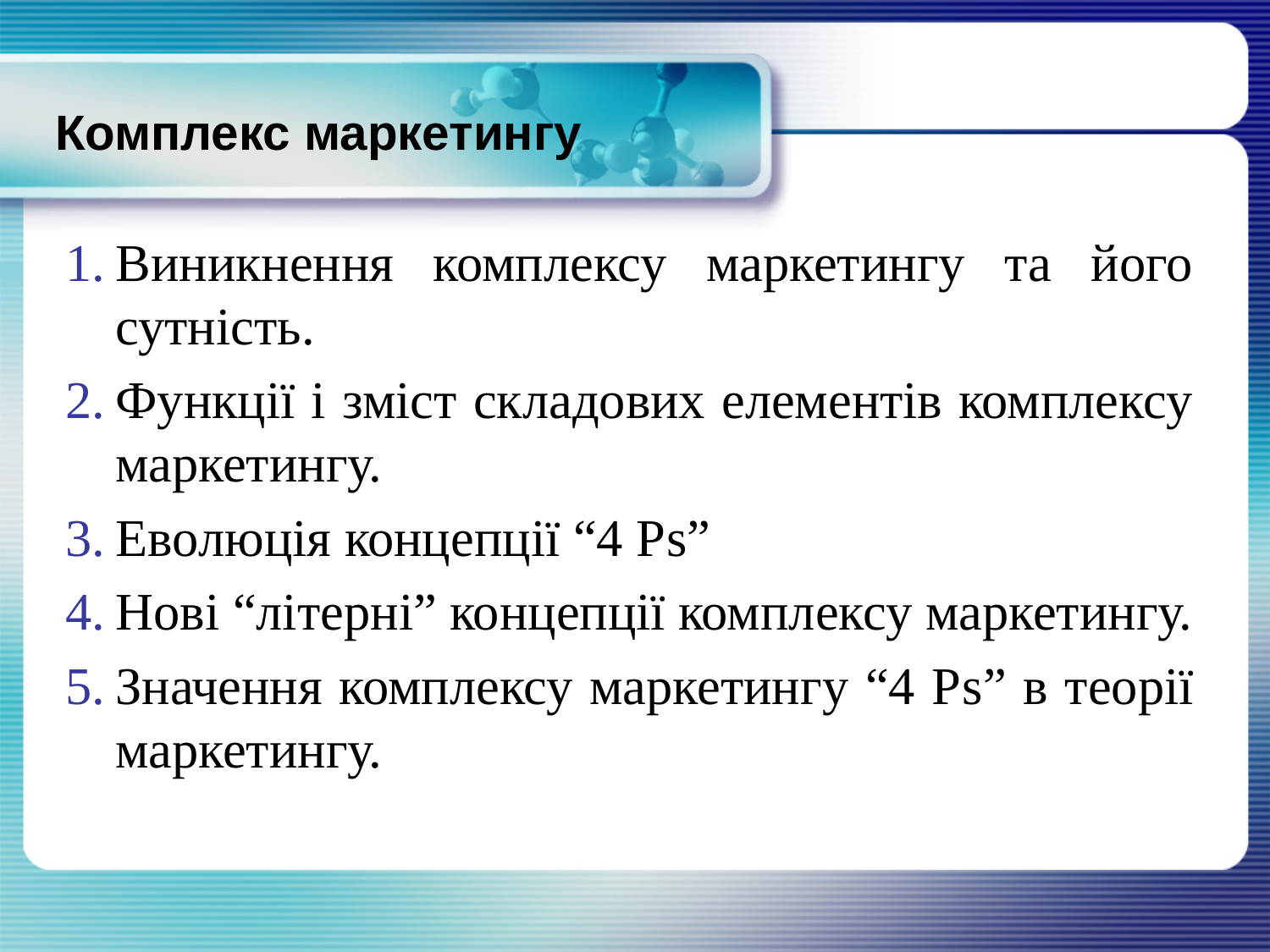

# Комплекс маркетингу
Виникнення комплексу маркетингу та його сутність.
Функції і зміст складових елементів комплексу маркетингу.
Еволюція концепції “4 Рs”
Нові “літерні” концепції комплексу маркетингу.
Значення комплексу маркетингу “4 Рs” в теорії маркетингу.